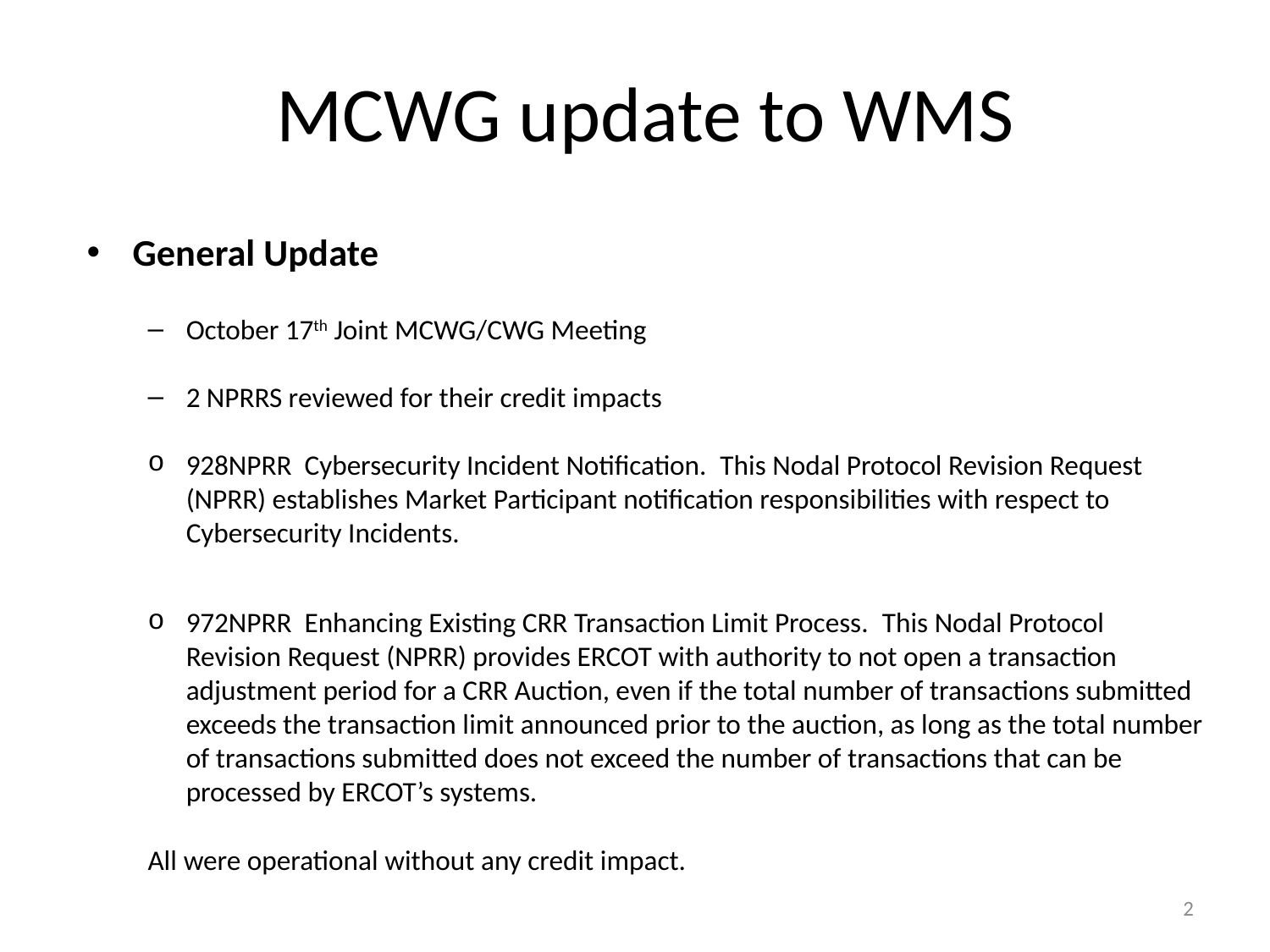

# MCWG update to WMS
General Update

October 17th Joint MCWG/CWG Meeting

2 NPRRS reviewed for their credit impacts

928NPRR  Cybersecurity Incident Notification.  This Nodal Protocol Revision Request (NPRR) establishes Market Participant notification responsibilities with respect to Cybersecurity Incidents.

972NPRR  Enhancing Existing CRR Transaction Limit Process.  This Nodal Protocol Revision Request (NPRR) provides ERCOT with authority to not open a transaction adjustment period for a CRR Auction, even if the total number of transactions submitted exceeds the transaction limit announced prior to the auction, as long as the total number of transactions submitted does not exceed the number of transactions that can be processed by ERCOT’s systems.

All were operational without any credit impact.
2